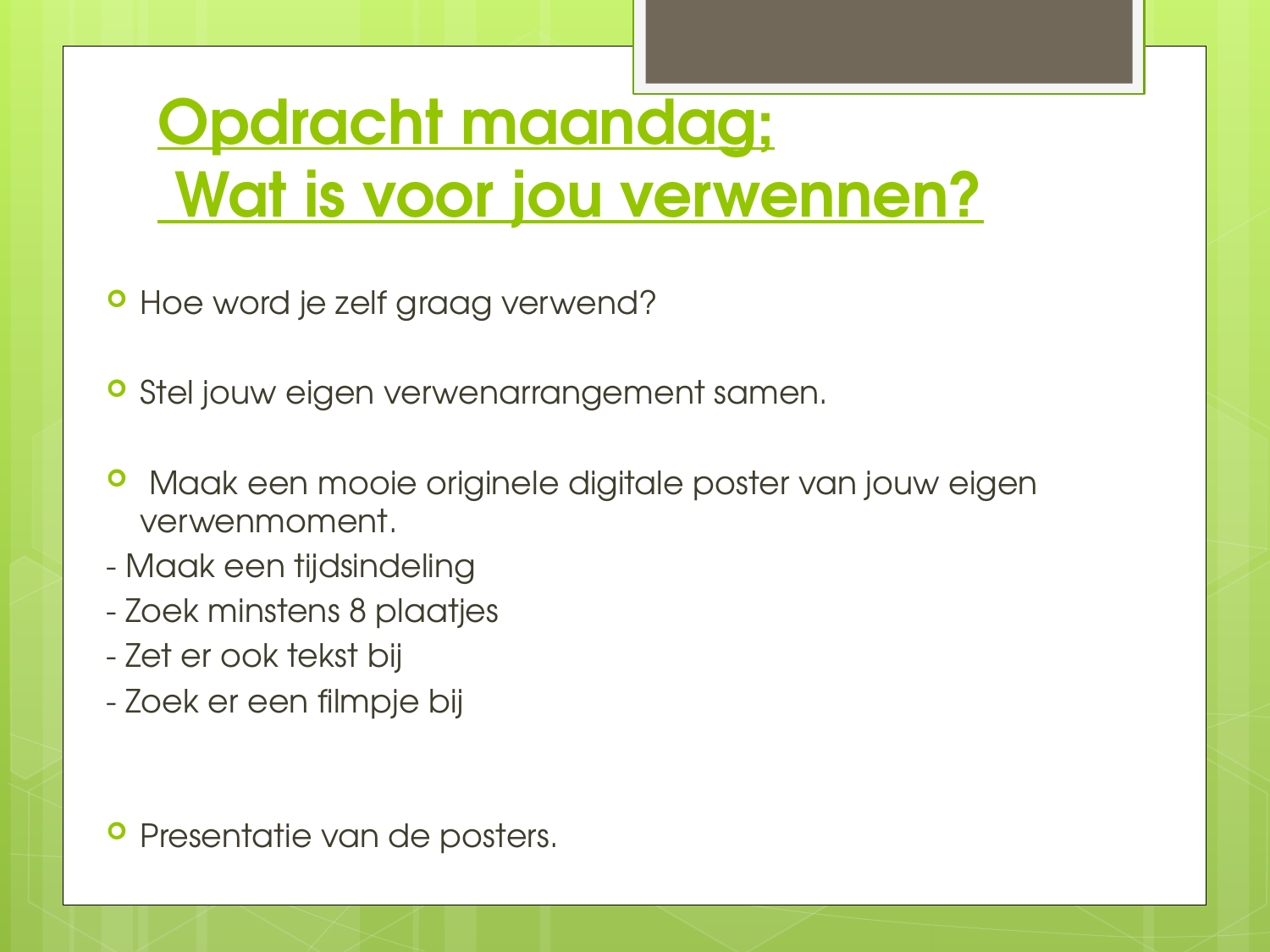

# Opdracht maandag; Wat is voor jou verwennen?
Hoe word je zelf graag verwend?

Stel jouw eigen verwenarrangement samen.

 Maak een mooie originele digitale poster van jouw eigen verwenmoment.
- Maak een tijdsindeling
- Zoek minstens 8 plaatjes
- Zet er ook tekst bij
- Zoek er een filmpje bij

Presentatie van de posters.